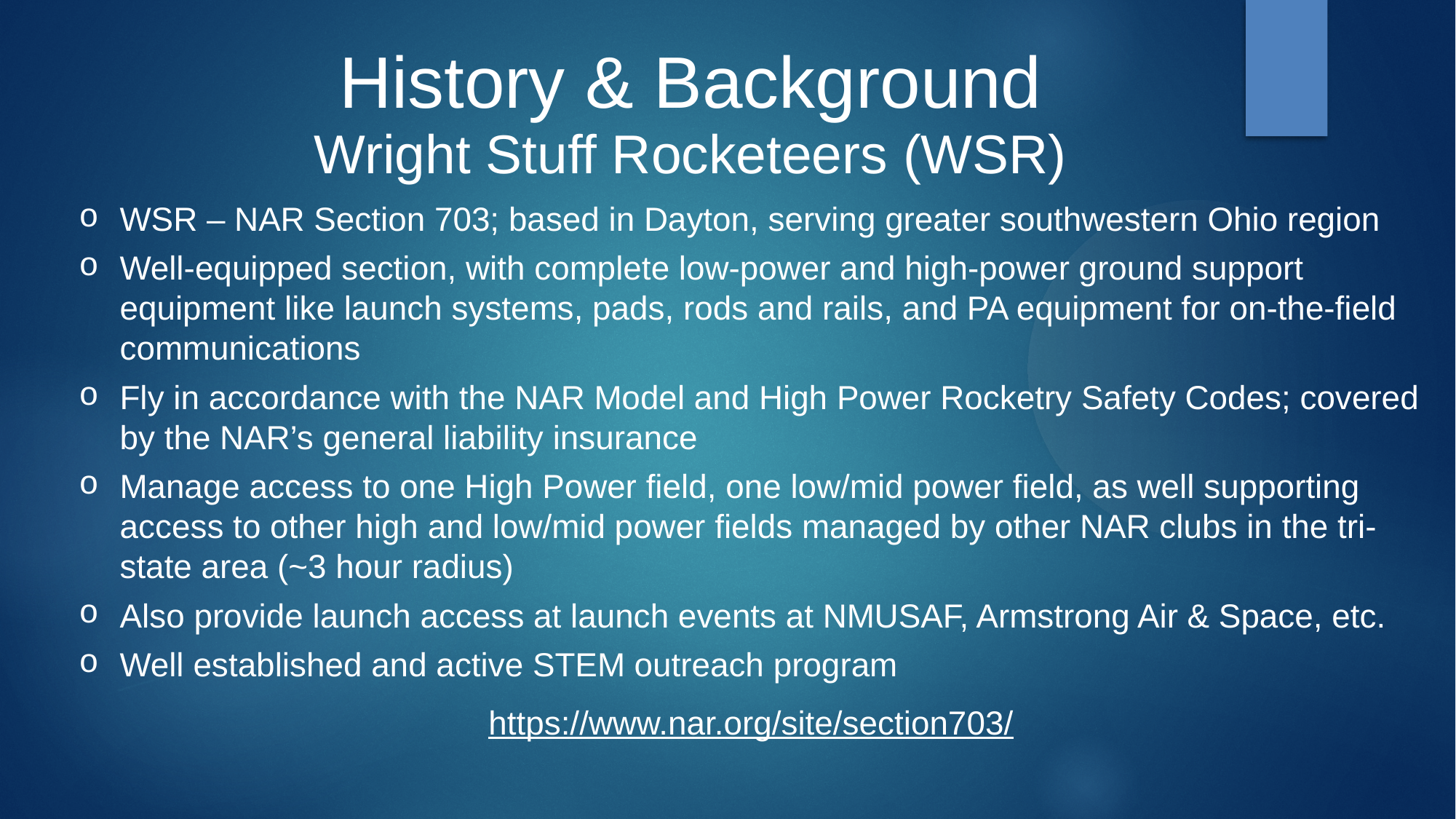

History & Background
Wright Stuff Rocketeers (WSR)
WSR – NAR Section 703; based in Dayton, serving greater southwestern Ohio region
Well-equipped section, with complete low-power and high-power ground support equipment like launch systems, pads, rods and rails, and PA equipment for on-the-field communications
Fly in accordance with the NAR Model and High Power Rocketry Safety Codes; covered by the NAR’s general liability insurance
Manage access to one High Power field, one low/mid power field, as well supporting  access to other high and low/mid power fields managed by other NAR clubs in the tri-state area (~3 hour radius)
Also provide launch access at launch events at NMUSAF, Armstrong Air & Space, etc.
Well established and active STEM outreach program
https://www.nar.org/site/section703/